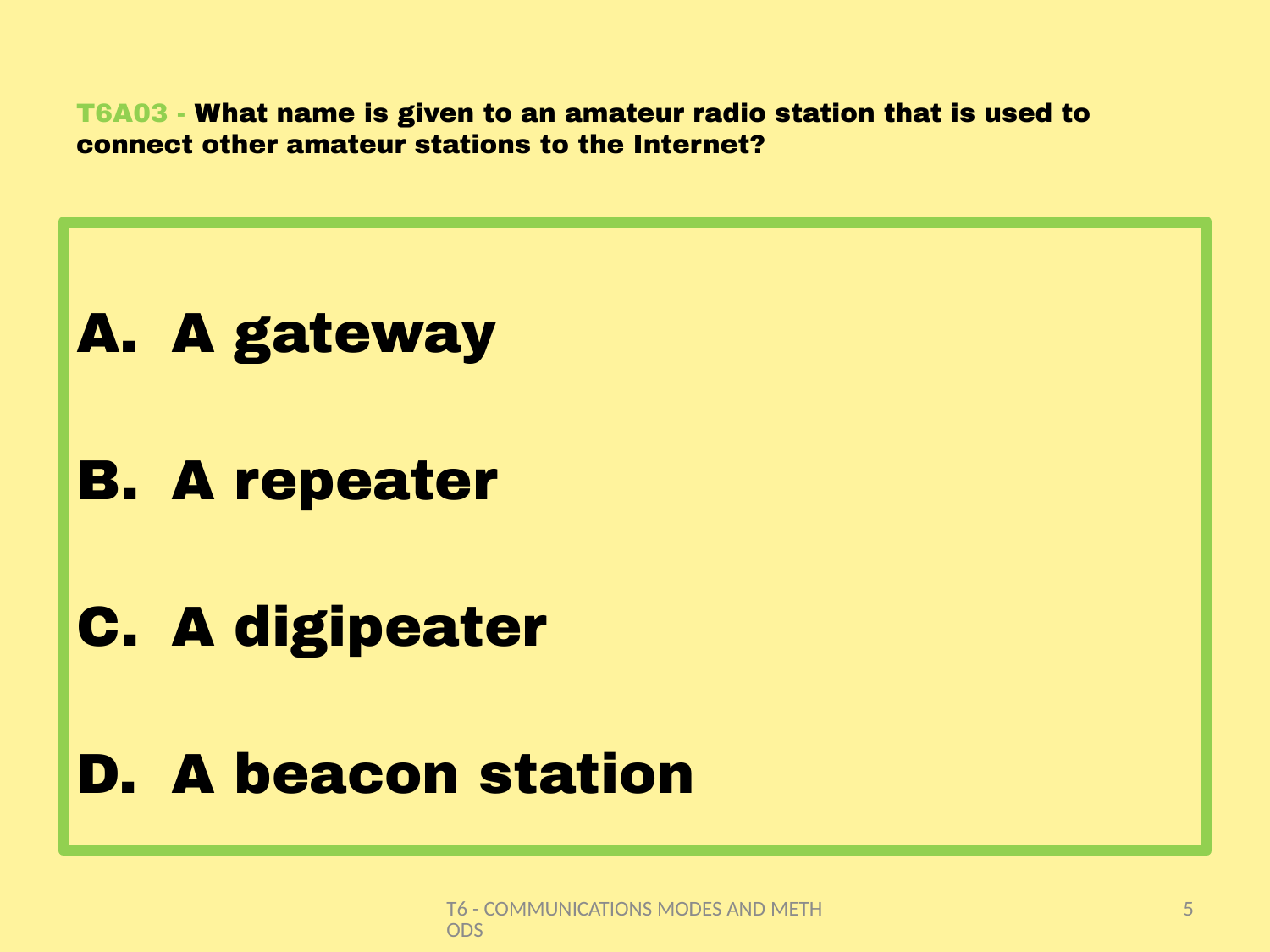

# T6A03 - What name is given to an amateur radio station that is used to connect other amateur stations to the Internet?
A gateway
A repeater
A digipeater
A beacon station
T6 - COMMUNICATIONS MODES AND METHODS
5